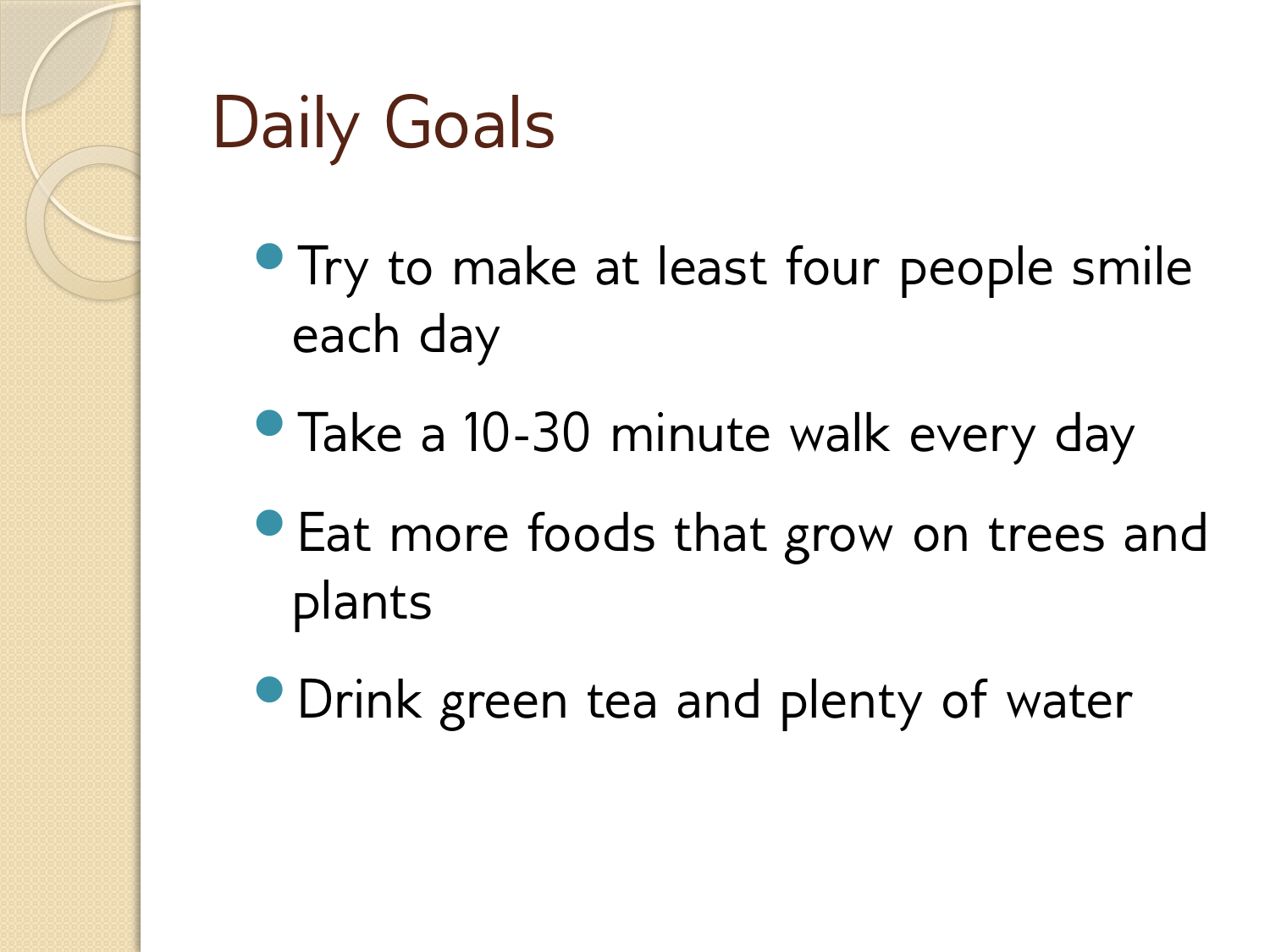

# Daily Goals
Try to make at least four people smile each day
Take a 10-30 minute walk every day
Eat more foods that grow on trees and plants
Drink green tea and plenty of water